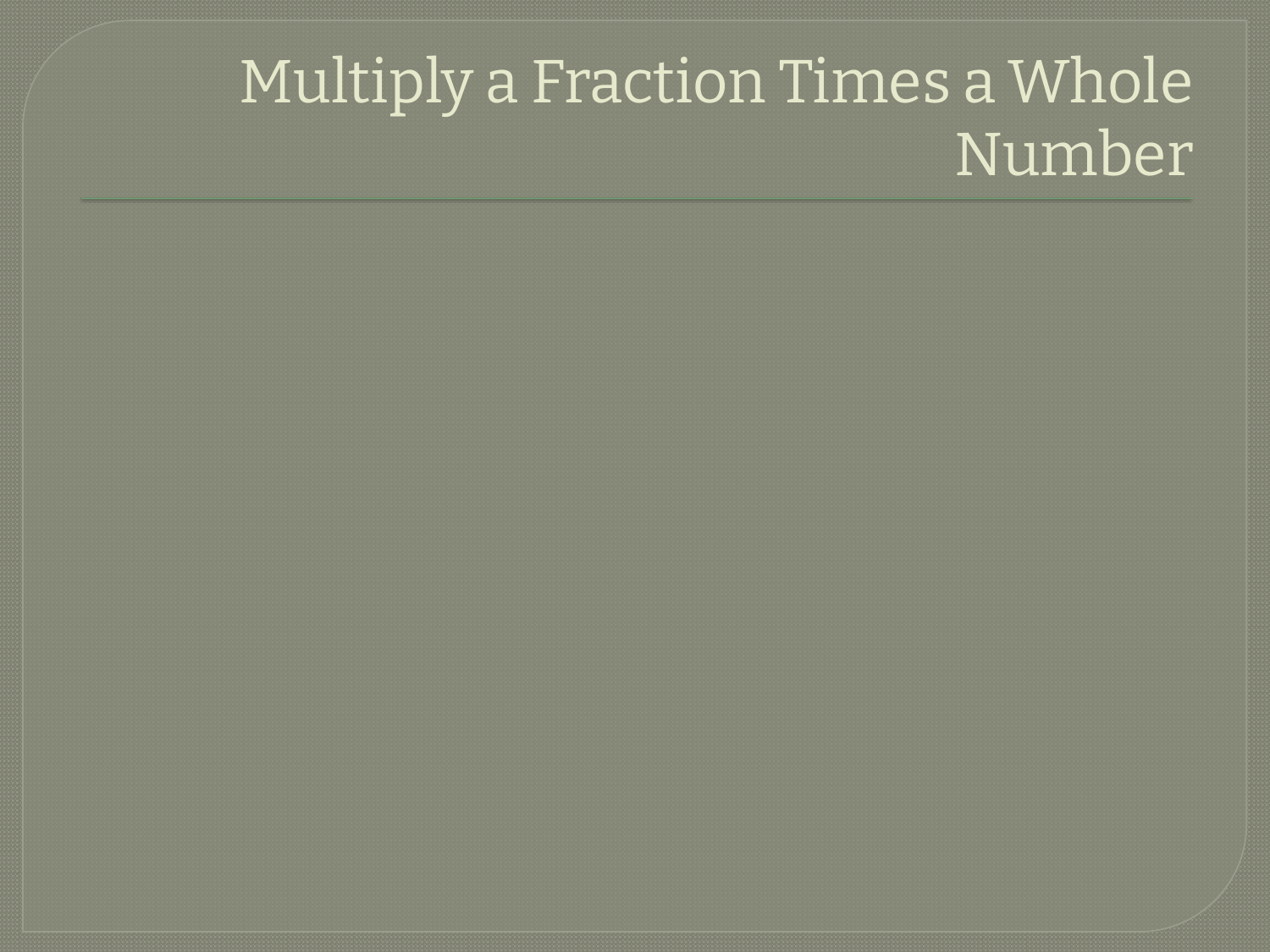

# Multiply a Fraction Times a Whole Number